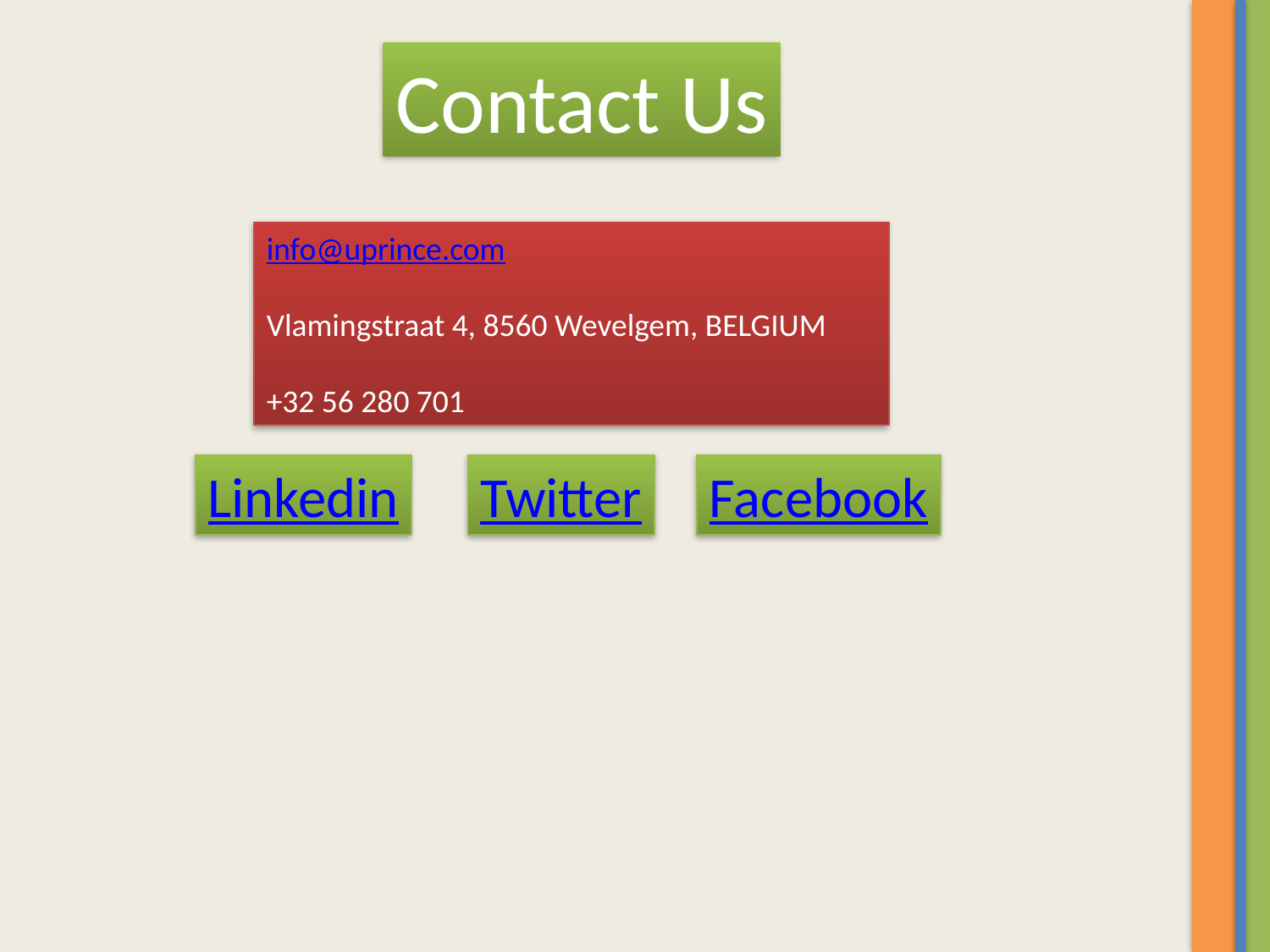

Contact Us
info@uprince.com

Vlamingstraat 4, 8560 Wevelgem, BELGIUM

+32 56 280 701
Linkedin
Twitter
Facebook